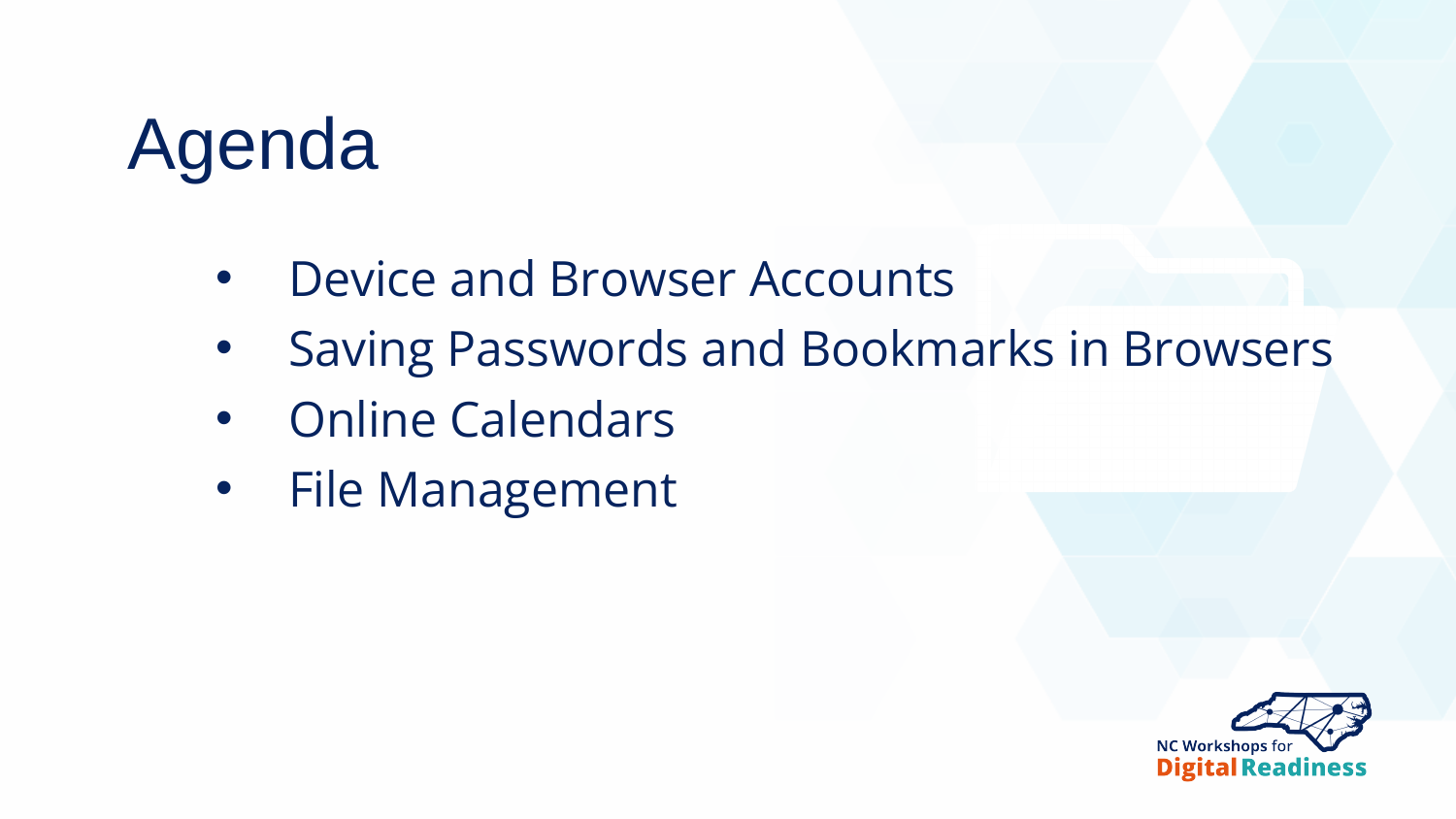

# Agenda
Device and Browser Accounts
Saving Passwords and Bookmarks in Browsers
Online Calendars
File Management